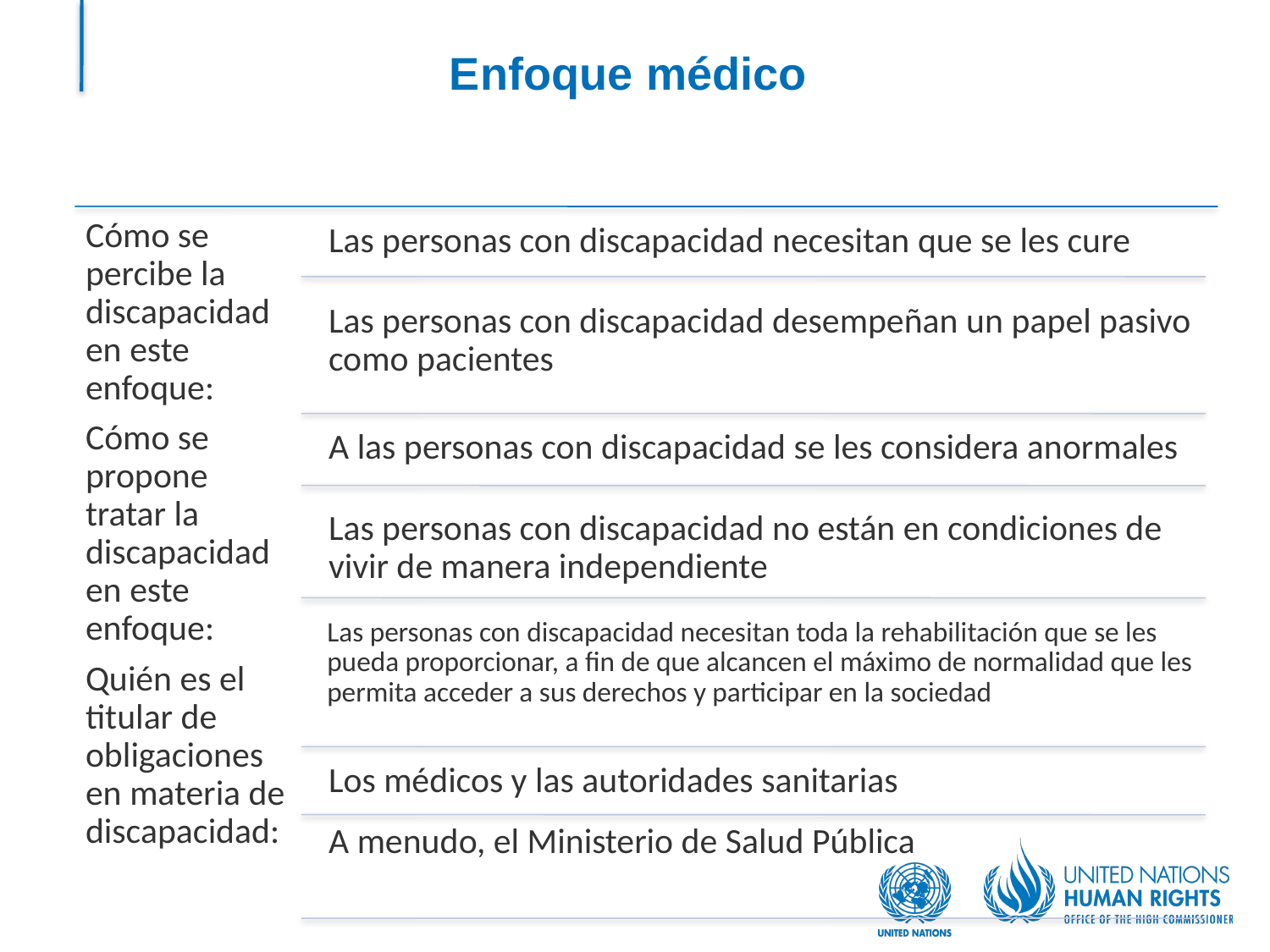

# Enfoque médico
Cómo se percibe la discapacidad en este enfoque:
Cómo se propone tratar la discapacidad en este enfoque:
Quién es el titular de obligaciones en materia de discapacidad:

Las personas con discapacidad necesitan que se les cure
Las personas con discapacidad desempeñan un papel pasivo como pacientes
A las personas con discapacidad se les considera anormales
Las personas con discapacidad no están en condiciones de vivir de manera independiente
Las personas con discapacidad necesitan toda la rehabilitación que se les pueda proporcionar, a fin de que alcancen el máximo de normalidad que les permita acceder a sus derechos y participar en la sociedad
Los médicos y las autoridades sanitarias
A menudo, el Ministerio de Salud Pública